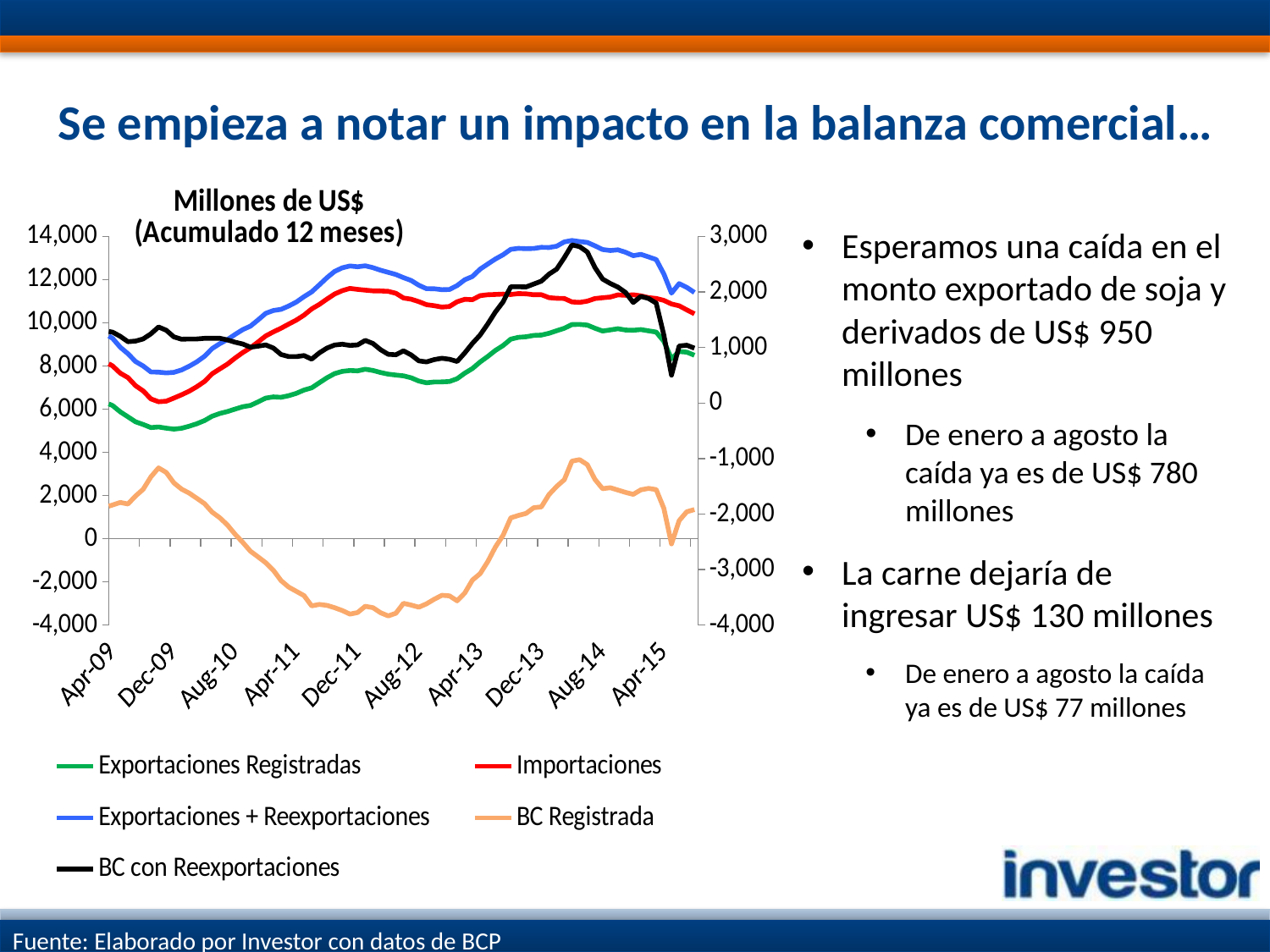

# Se empieza a notar un impacto en la balanza comercial…

### Chart: Millones de US$
(Acumulado 12 meses)

| Category | Exportaciones Registradas | Importaciones | Exportaciones + Reexportaciones | BC Registrada | BC con Reexportaciones |
|---|---|---|---|---|---|
| 39814 | 6367.179221 | 8433.561418 | 9612.988690295217 | -2066.382196999999 | 1179.4272722952173 |
| 39845 | 6352.576084999999 | 8274.200386999999 | 9546.368184842053 | -1921.6243020000002 | 1272.167797842054 |
| 39873 | 6327.825732999999 | 8206.142171000001 | 9507.917832842053 | -1878.3164380000026 | 1301.7756618420517 |
| 39904 | 6167.802703 | 8002.923299000001 | 9278.90676254378 | -1835.1205960000007 | 1275.9834635437792 |
| 39934 | 5880.064374 | 7669.39269 | 8871.03080071359 | -1789.328316 | 1201.6381107135903 |
| 39965 | 5647.784916999999 | 7464.829532 | 8570.356674400979 | -1817.0446150000007 | 1105.5271424009788 |
| 39995 | 5417.499073999999 | 7090.614160999999 | 8206.900300777006 | -1673.1150869999992 | 1116.2861397770075 |
| 40026 | 5293.965929 | 6845.671904 | 8000.5724729213625 | -1551.7059749999999 | 1154.9005689213627 |
| 40057 | 5150.6882080000005 | 6479.7339729999985 | 7726.078637715546 | -1329.045764999998 | 1246.3446647155479 |
| 40087 | 5179.228925 | 6346.625719 | 7716.694483755877 | -1167.3967939999993 | 1370.068764755877 |
| 40118 | 5122.694116 | 6371.411975999999 | 7682.556812399842 | -1248.7178599999997 | 1311.1448363998425 |
| 40148 | 5079.6103889999995 | 6516.640492 | 7707.973085399843 | -1437.030103000001 | 1191.3325933998422 |
| 40179 | 5118.9857 | 6667.876437 | 7817.389544624163 | -1548.8907369999997 | 1149.5131076241632 |
| 40210 | 5213.855202 | 6835.061226000001 | 7988.790971845017 | -1621.206024000001 | 1153.7297458450166 |
| 40238 | 5328.0621280000005 | 7043.016732000001 | 8196.597897845017 | -1714.9546040000005 | 1153.5811658450157 |
| 40269 | 5474.334998999999 | 7285.571027 | 8450.777728845307 | -1811.2360280000012 | 1165.2067018453072 |
| 40299 | 5676.28029 | 7639.615110000001 | 8806.36118567175 | -1963.334820000001 | 1166.74607567175 |
| 40330 | 5801.845402 | 7868.0301150000005 | 9034.90151428609 | -2066.1847130000006 | 1166.8713992860894 |
| 40360 | 5893.463232 | 8089.478273 | 9226.664224219812 | -2196.0150409999997 | 1137.1859512198125 |
| 40391 | 6005.840152 | 8368.582644 | 9463.830600647712 | -2362.7424920000003 | 1095.2479566477123 |
| 40422 | 6114.296098 | 8622.891620999999 | 9686.133537971524 | -2508.595522999999 | 1063.241916971525 |
| 40452 | 6174.998142 | 8843.596914000002 | 9848.663773387218 | -2668.598772000001 | 1005.066859387216 |
| 40483 | 6340.655813 | 9111.125 | 10135.5089222328 | -2770.4691869999997 | 1024.3839222328006 |
| 40513 | 6516.556433999999 | 9393.216405 | 10440.097379434583 | -2876.659971 | 1046.8809744345835 |
| 40544 | 6570.526812 | 9582.560038000001 | 10572.828507924743 | -3012.0332260000014 | 990.268469924742 |
| 40575 | 6552.594214999999 | 9750.395262 | 10624.679753208466 | -3197.801047000001 | 874.2844912084656 |
| 40603 | 6627.416964999999 | 9941.765803999999 | 10778.616965 | -3314.3488389999993 | 836.8511610000005 |
| 40634 | 6735.118216999999 | 10126.681391 | 10963.202489862382 | -3391.563174000001 | 836.5210988623821 |
| 40664 | 6888.637857999999 | 10357.200233000001 | 11212.615120834615 | -3468.5623750000022 | 855.4148878346132 |
| 40695 | 6990.533879999999 | 10643.699030000002 | 11433.833880000002 | -3653.1651500000025 | 790.1348500000004 |
| 40725 | 7227.113999999999 | 10854.022575 | 11757.879987405795 | -3626.908575000002 | 903.8574124057941 |
| 40756 | 7457.995303999999 | 11101.751772 | 12091.797812019211 | -3643.7564680000005 | 990.0460400192114 |
| 40787 | 7649.492689999999 | 11335.845561999999 | 12381.19269 | -3686.3528719999995 | 1045.3471280000012 |
| 40817 | 7753.471173999999 | 11490.00465 | 12549.145123500235 | -3736.5334760000014 | 1059.1404735002343 |
| 40848 | 7793.60729 | 11595.313408 | 12632.857159871406 | -3801.706118 | 1037.5437518714061 |
| 40878 | 7776.442113 | 11548.963186 | 12595.742113 | -3772.521073000001 | 1046.7789269999994 |
| 40909 | 7853.441532 | 11513.366018000002 | 12641.311555551458 | -3659.9244860000026 | 1127.9455375514553 |
| 40940 | 7795.904675 | 11480.964922999998 | 12553.980248939582 | -3685.060247999998 | 1073.0153259395847 |
| 40969 | 7700.134502999999 | 11476.563822000002 | 12437.934503000002 | -3776.4293190000026 | 961.3706810000003 |
| 41000 | 7624.693011 | 11458.714991 | 12336.66435131675 | -3834.0219800000004 | 877.9493603167484 |
| 41030 | 7582.906373000001 | 11368.236723000002 | 12238.188335078026 | -3785.330350000001 | 869.9516120780245 |
| 41061 | 7544.4440779999995 | 11151.317981 | 12091.744078 | -3606.8739030000006 | 940.4260969999996 |
| 41091 | 7456.225808 | 11095.248964999999 | 11960.912783037935 | -3639.0231569999987 | 865.6638180379359 |
| 41122 | 7304.368999000001 | 10980.853741 | 11740.498608178807 | -3676.4847419999996 | 759.6448671788057 |
| 41153 | 7223.4588570000005 | 10839.532903 | 11580.258857 | -3616.074045999999 | 740.7259540000014 |
| 41183 | 7260.397199999999 | 10795.069728999999 | 11577.447709609609 | -3534.6725289999995 | 782.37798060961 |
| 41214 | 7266.065324 | 10728.234012 | 11534.838522758251 | -3462.1686880000007 | 806.6045107582504 |
| 41244 | 7283.873879999999 | 10756.391284 | 11544.87388 | -3472.517404 | 788.4825959999998 |
| 41275 | 7414.061733999999 | 10976.578327000001 | 11725.604570291493 | -3562.516593000002 | 749.0262432914915 |
| 41306 | 7670.642513999999 | 11091.270736000002 | 11995.381401851955 | -3420.628222000003 | 904.110665851953 |
| 41334 | 7883.648084999999 | 11072.431577 | 12146.348085000001 | -3188.7834920000005 | 1073.916508000002 |
| 41365 | 8186.318247 | 11259.620753000003 | 12484.608971718146 | -3073.3025060000027 | 1224.988218718143 |
| 41395 | 8444.21178 | 11300.531626 | 12724.532239328237 | -2856.3198460000003 | 1424.0006133282368 |
| 41426 | 8723.928019 | 11315.769759999997 | 12955.832486626538 | -2591.8417409999965 | 1640.06272662654 |
| 41456 | 8947.720995 | 11330.291794000002 | 13151.677487989406 | -2382.570799000003 | 1821.385693989403 |
| 41487 | 9244.08258 | 11311.345033 | 13405.283776197504 | -2067.2624529999994 | 2093.9387431975047 |
| 41518 | 9329.965961000002 | 11353.727162000001 | 13448.270428626542 | -2023.7612009999993 | 2094.5432666265406 |
| 41548 | 9355.888108000001 | 11343.032467 | 13433.758730135345 | -1987.144359 | 2090.726263135344 |
| 41579 | 9416.606688000002 | 11301.543336 | 13444.363874739025 | -1884.936647999999 | 2142.8205387390244 |
| 41609 | 9432.340934000002 | 11302.069159 | 13496.945401626539 | -1869.728224999999 | 2194.8762426265384 |
| 41640 | 9517.641169 | 11165.917774 | 13486.57410915558 | -1648.276604999999 | 2320.6563351555797 |
| 41671 | 9635.162149 | 11136.5264 | 13547.446699267946 | -1501.3642510000009 | 2410.9202992679457 |
| 41699 | 9748.841401999998 | 11127.750213000001 | 13747.945869626537 | -1378.908811000003 | 2620.195656626536 |
| 41730 | 9921.733251000001 | 10967.050938999999 | 13814.81005030695 | -1045.3176879999974 | 2847.759111306952 |
| 41760 | 9926.597554 | 10945.96818 | 13762.80802217367 | -1019.3706259999999 | 2816.839842173671 |
| 41791 | 9895.534104000002 | 11005.155791 | 13724.434103999998 | -1109.621686999997 | 2719.278312999999 |
| 41821 | 9750.771146000001 | 11125.782235999997 | 13566.83758814041 | -1375.0110899999963 | 2441.0553521404127 |
| 41852 | 9619.805686000002 | 11162.045526999998 | 13394.957391301274 | -1542.2398409999969 | 2232.9118643012753 |
| 41883 | 9671.091439000002 | 11195.122721999998 | 13348.591439000002 | -1524.0312829999966 | 2153.4687170000034 |
| 41913 | 9727.354128000003 | 11293.926243 | 13381.665190917905 | -1566.5721149999972 | 2087.7389479179055 |
| 41944 | 9667.778948000001 | 11276.199329000001 | 13266.98534747267 | -1608.420381 | 1990.7860184726687 |
| 41974 | 9655.533870000001 | 11299.326891 | 13110.533870000001 | -1643.7930209999995 | 1811.2069790000005 |
| 42005 | 9688.300172000001 | 11250.789321000002 | 13171.369699470959 | -1562.489149000001 | 1920.580378470957 |
| 42036 | 9631.142494000002 | 11167.371937000002 | 13051.434411358594 | -1536.2294430000002 | 1884.0624743585922 |
| 42064 | 9572.307317000003 | 11130.184652999998 | 12929.307317000003 | -1557.877335999996 | 1799.122664000004 |
| 42095 | 9143.625108824554 | 11039.469967999998 | 12264.3698232569 | -1895.844859175444 | 1224.8998552569028 |
| 42125 | 8335.966 | 10872.184 | 11374.866 | -2536.217999999999 | 502.6820000000007 |
| 42156 | 8672.267 | 10789.722 | 11816.767 | -2117.455 | 1027.045 |
| 42186 | 8643.112 | 10600.429 | 11641.811999999998 | -1957.317000000001 | 1041.382999999998 |
| 42217 | 8499.370568601504 | 10417.105867 | 11405.370568601504 | -1917.7352983984965 | 988.2647016015035 |
Esperamos una caída en el monto exportado de soja y derivados de US$ 950 millones
De enero a agosto la caída ya es de US$ 780 millones
La carne dejaría de ingresar US$ 130 millones
De enero a agosto la caída ya es de US$ 77 millones

Fuente: Elaborado por Investor con datos de BCP